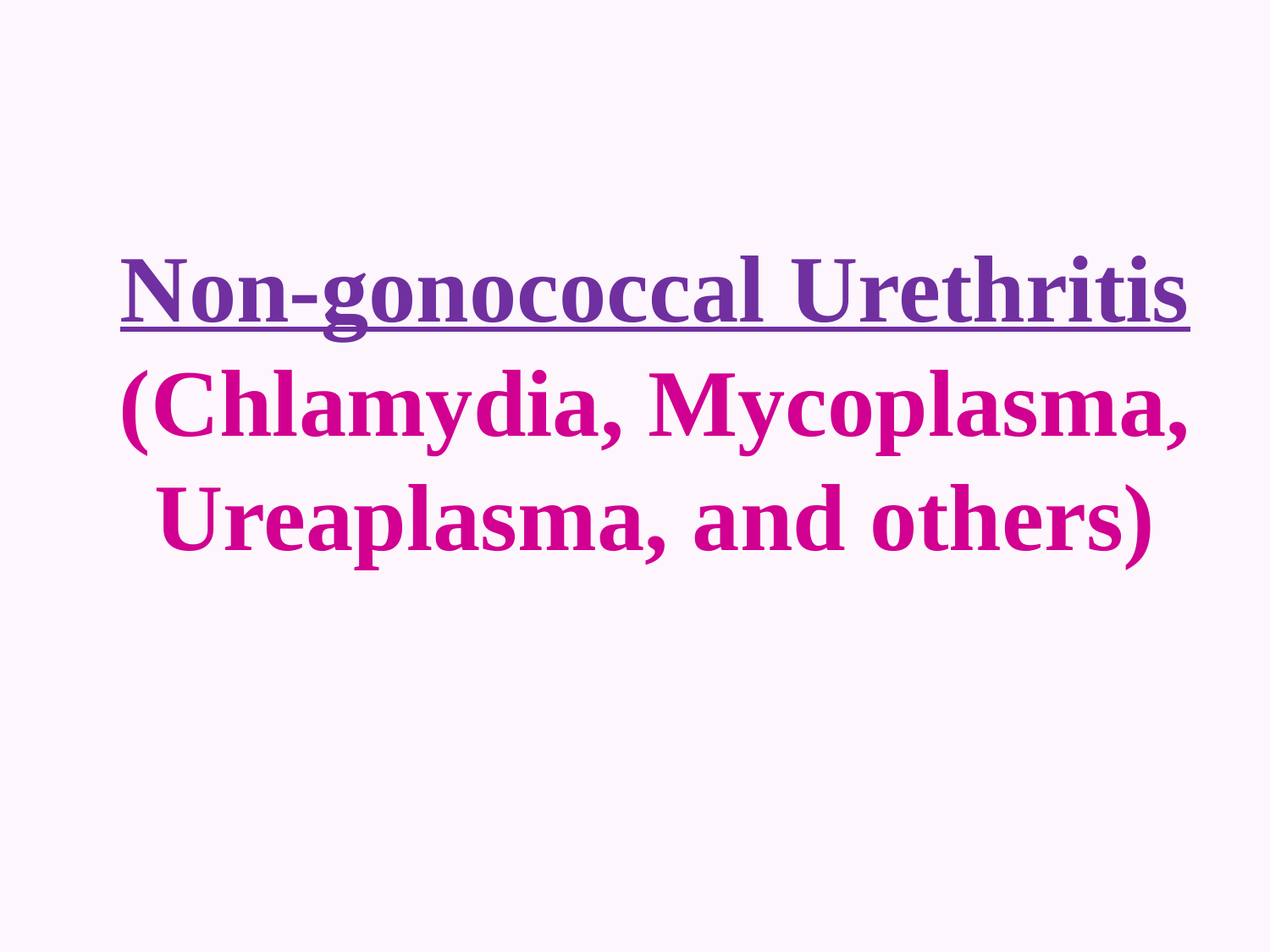

# Non-gonococcal Urethritis (Chlamydia, Mycoplasma, Ureaplasma, and others)